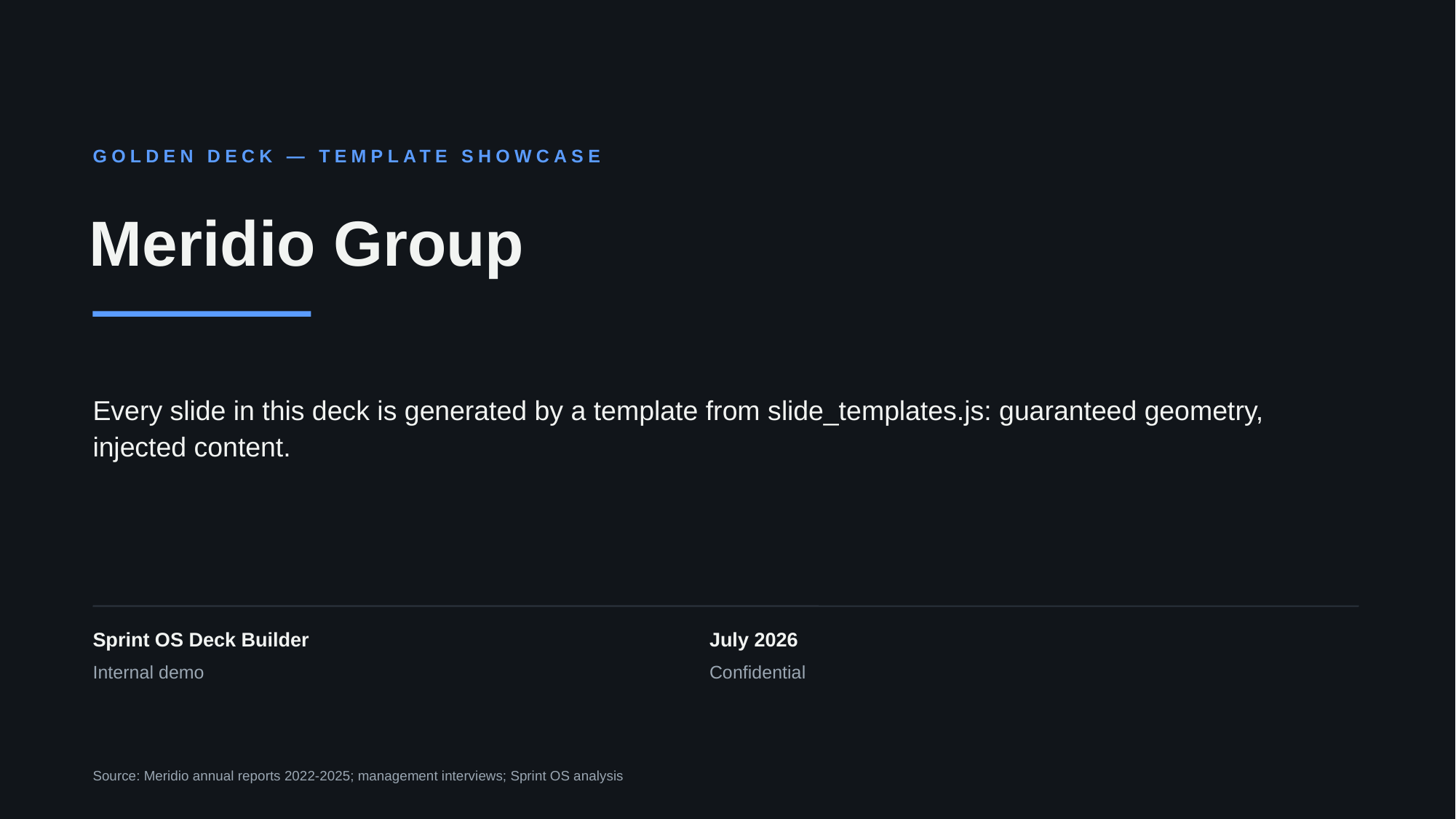

GOLDEN DECK — TEMPLATE SHOWCASE
Meridio Group

Every slide in this deck is generated by a template from slide_templates.js: guaranteed geometry, injected content.

Sprint OS Deck Builder
July 2026
Internal demo
Confidential
Source: Meridio annual reports 2022-2025; management interviews; Sprint OS analysis